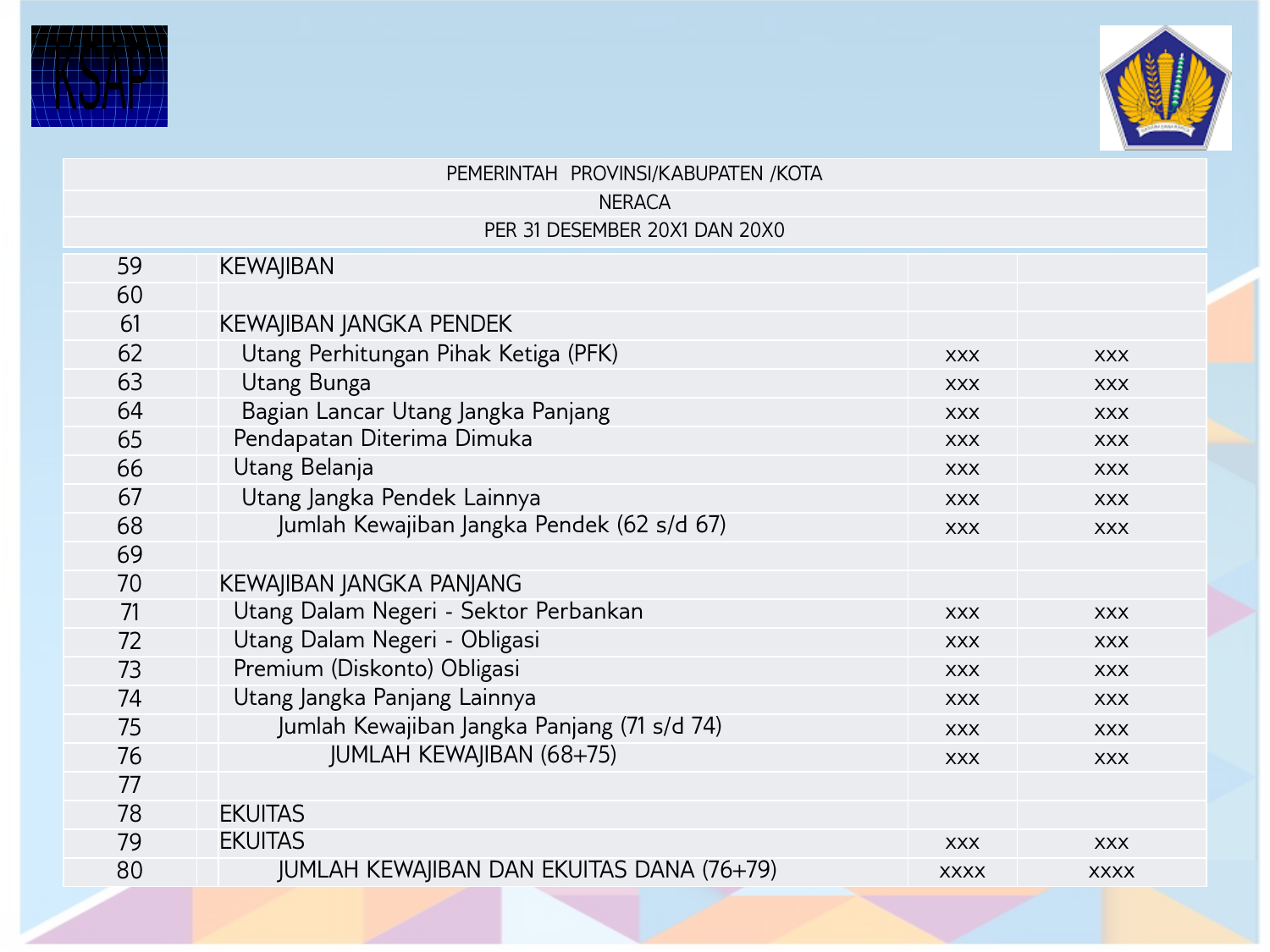

| PEMERINTAH PROVINSI/KABUPATEN /KOTA |
| --- |
| NERACA |
| PER 31 DESEMBER 20X1 DAN 20X0 |
| 59 |  | KEWAJIBAN |  |  |
| --- | --- | --- | --- | --- |
| 60 |  |  |  |  |
| 61 |  | KEWAJIBAN JANGKA PENDEK |  |  |
| 62 |  | Utang Perhitungan Pihak Ketiga (PFK) | xxx | xxx |
| 63 |  | Utang Bunga | xxx | xxx |
| 64 |  | Bagian Lancar Utang Jangka Panjang | xxx | xxx |
| 65 |  | Pendapatan Diterima Dimuka | xxx | xxx |
| 66 |  | Utang Belanja | xxx | xxx |
| 67 |  | Utang Jangka Pendek Lainnya | xxx | xxx |
| 68 |  | Jumlah Kewajiban Jangka Pendek (62 s/d 67) | xxx | xxx |
| 69 |  |  |  |  |
| 70 |  | KEWAJIBAN JANGKA PANJANG |  |  |
| 71 |  | Utang Dalam Negeri - Sektor Perbankan | xxx | xxx |
| 72 |  | Utang Dalam Negeri - Obligasi | xxx | xxx |
| 73 |  | Premium (Diskonto) Obligasi | xxx | xxx |
| 74 |  | Utang Jangka Panjang Lainnya | xxx | xxx |
| 75 |  | Jumlah Kewajiban Jangka Panjang (71 s/d 74) | xxx | xxx |
| 76 |  | JUMLAH KEWAJIBAN (68+75) | xxx | xxx |
| 77 |  |  |  |  |
| 78 |  | EKUITAS |  |  |
| 79 |  | EKUITAS | xxx | xxx |
| 80 |  | JUMLAH KEWAJIBAN DAN EKUITAS DANA (76+79) | xxxx | xxxx |